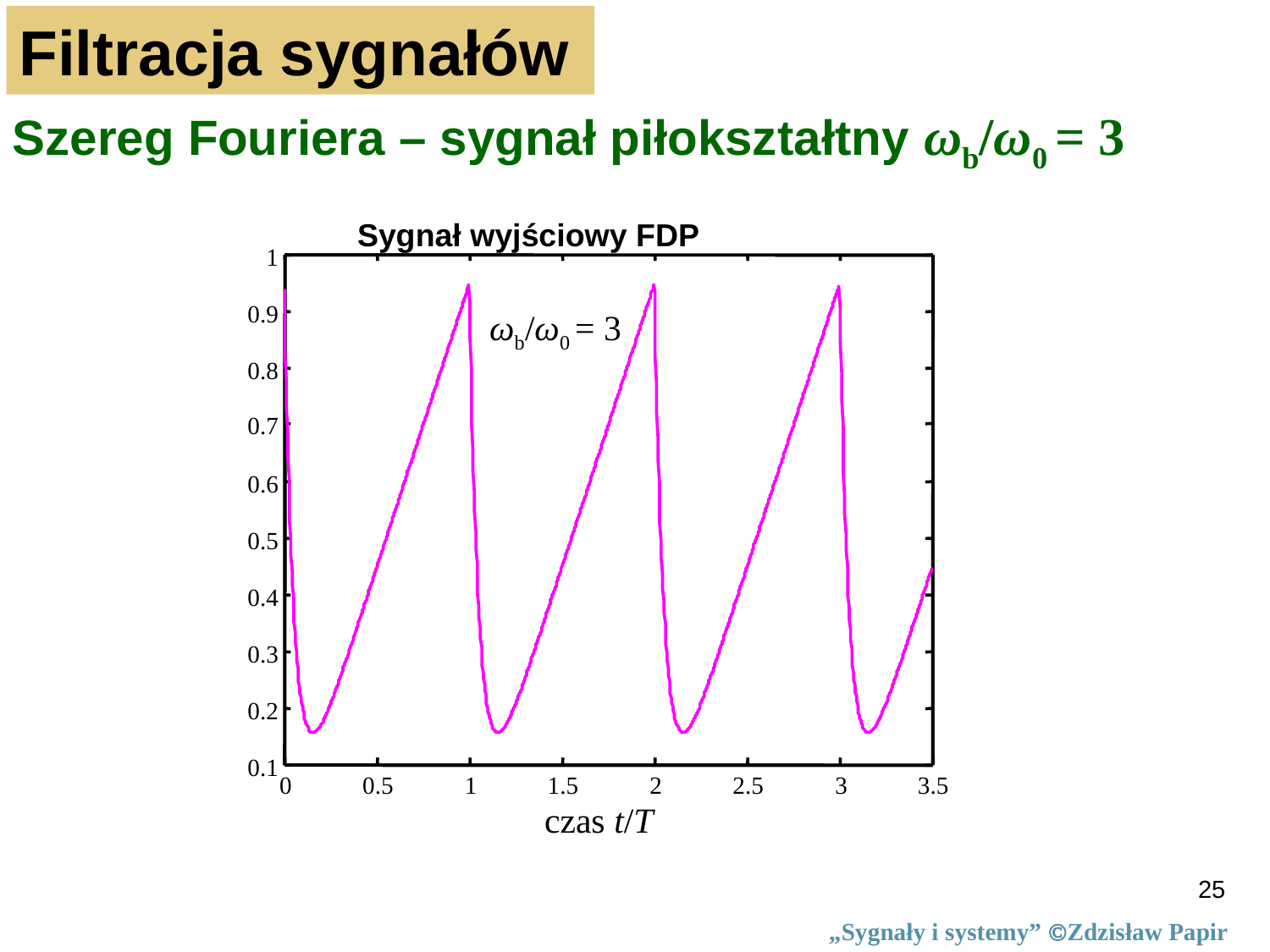

Filtracja sygnałów
Szereg Fouriera – sygnał piłokształtny ωb/ω0 = 3

Sygnał wyjściowy FDP
1

0.9

0.8

0.7

0.6

0.5

0.4

0.3

0.2

0.1

0
0.5
1
1.5
2
2.5
3
3.5
czas t/T
ωb/ω0 = 3
25
„Sygnały i systemy” ©Zdzisław Papir